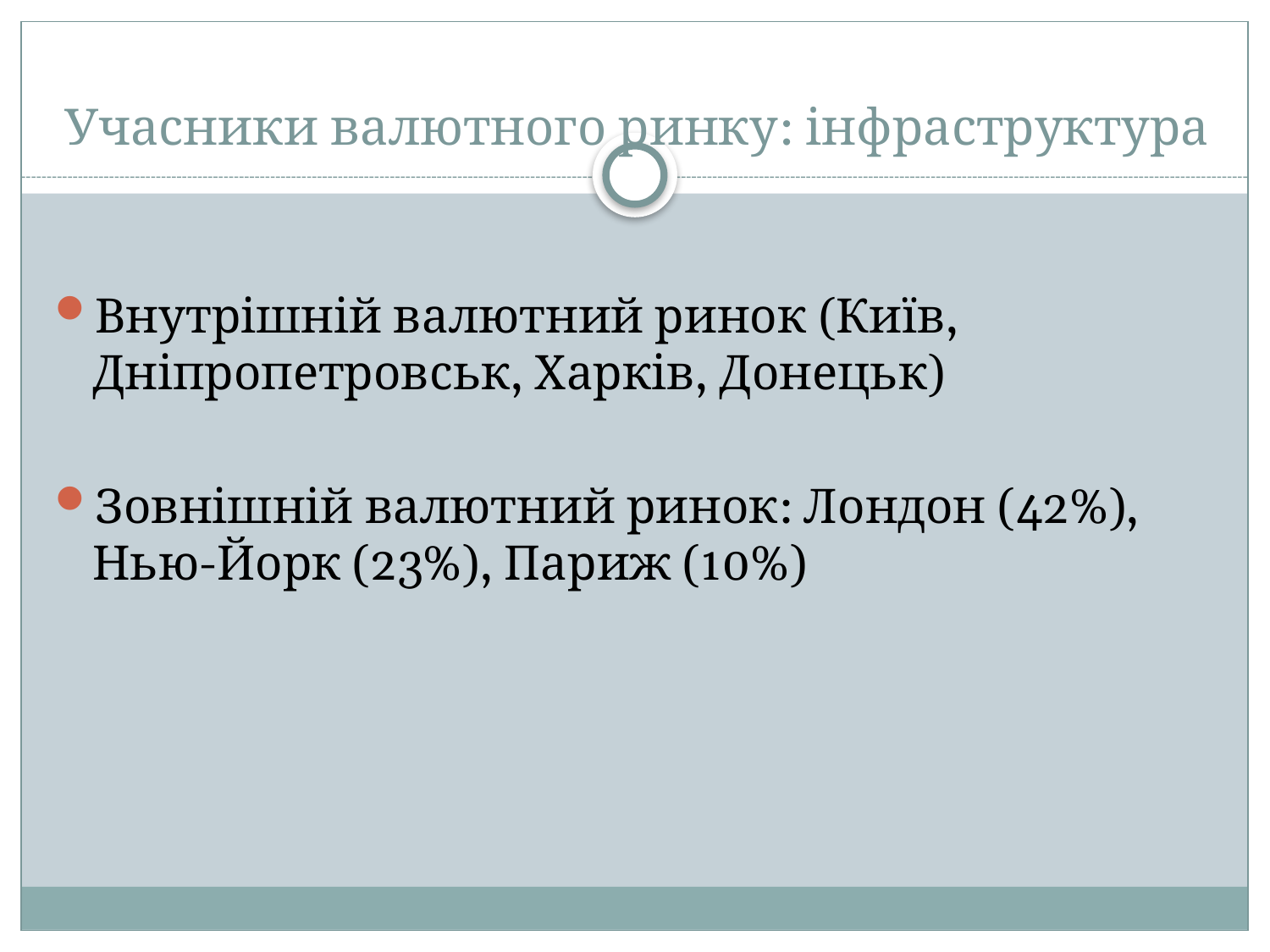

# Учасники валютного ринку: інфраструктура

Внутрішній валютний ринок (Київ, Дніпропетровськ, Харків, Донецьк)

Зовнішній валютний ринок: Лондон (42%), Нью-Йорк (23%), Париж (10%)